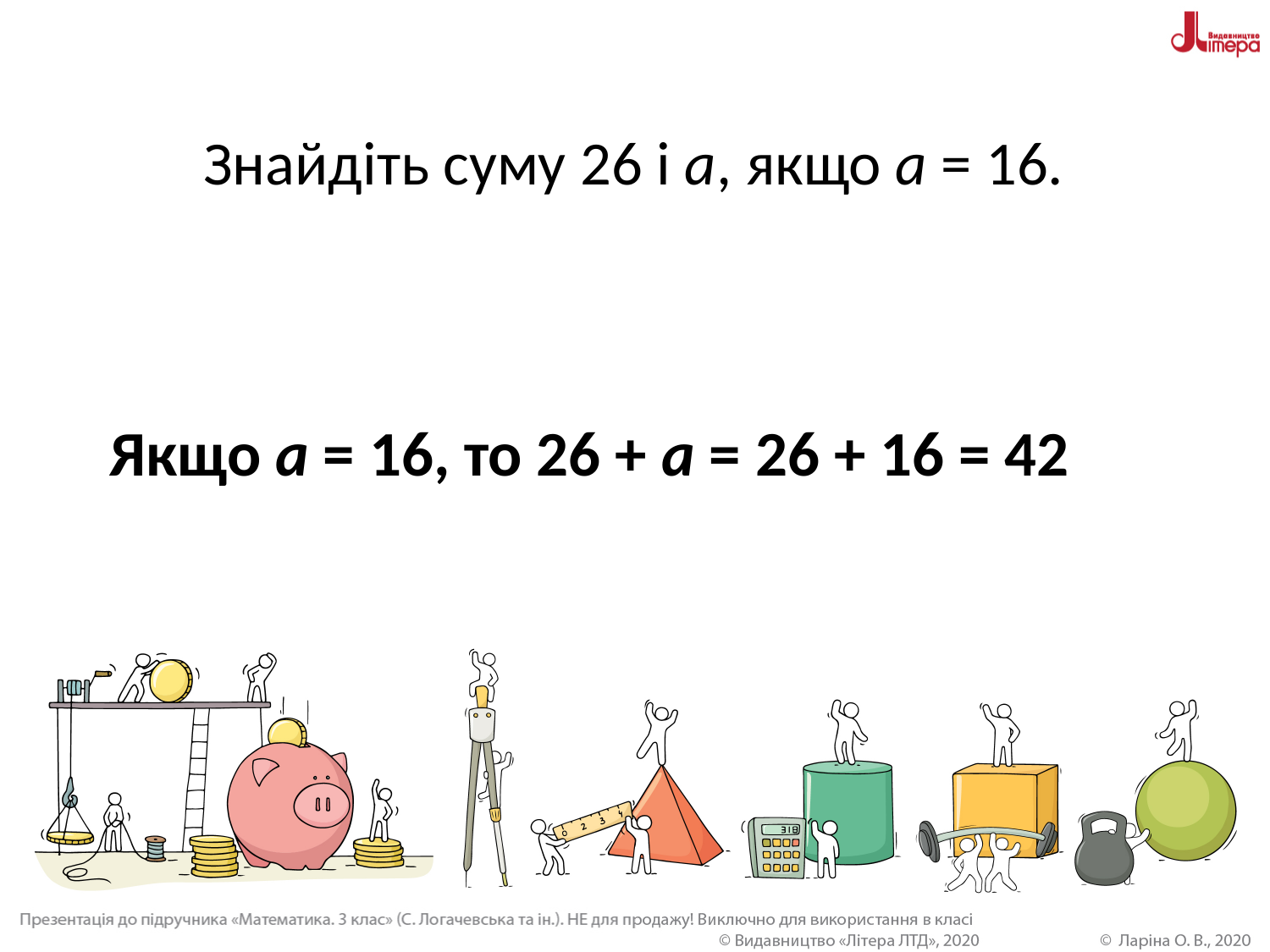

# Знайдіть суму 26 і а, якщо а = 16.
Якщо а = 16, то 26 + а = 26 + 16 = 42